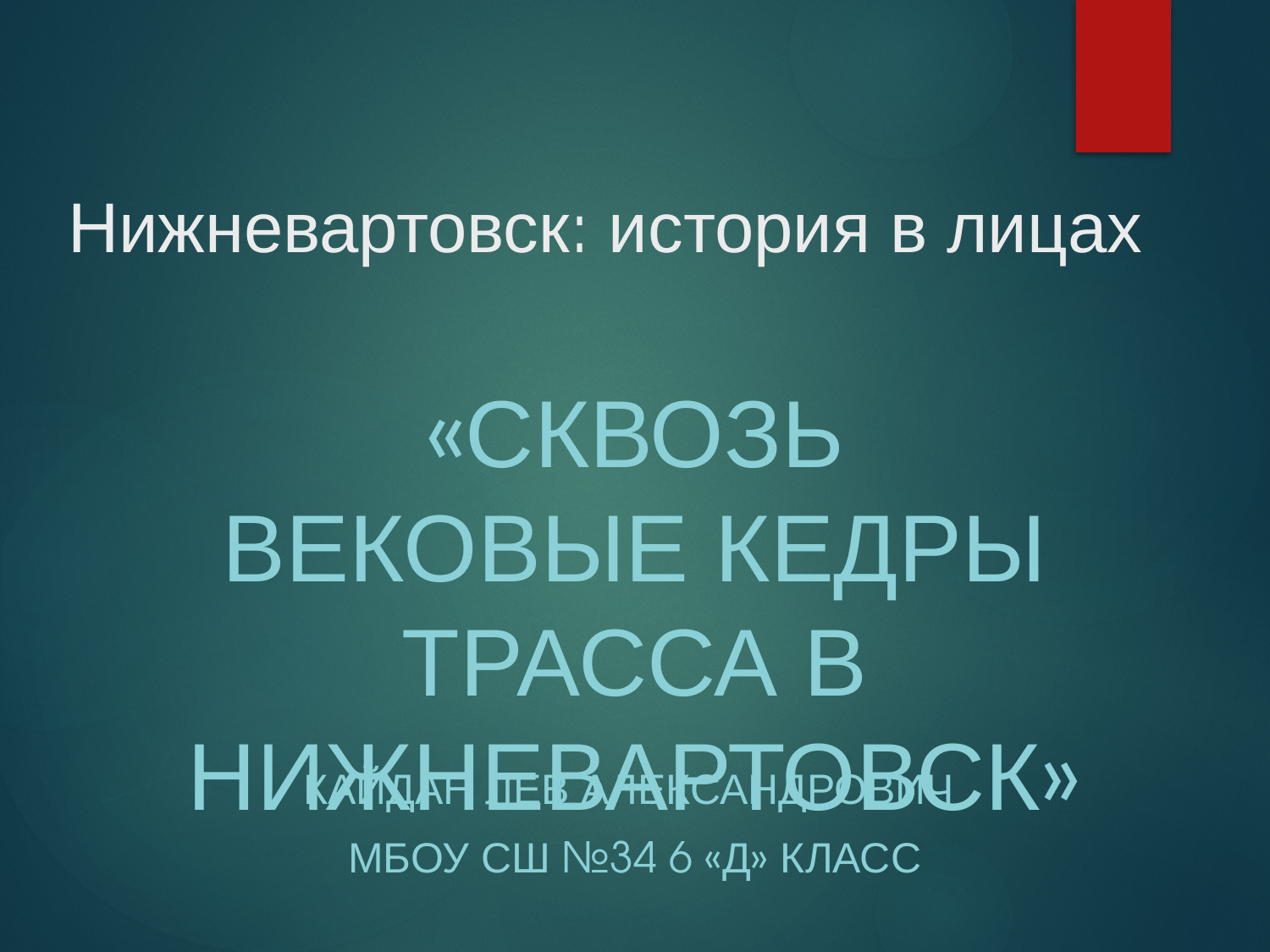

# Нижневартовск: история в лицах
«Сквозь вековые кедры трасса в Нижневартовск»
Кайдан Лев Александрович
МБОУ Сш №34 6 «Д» класс